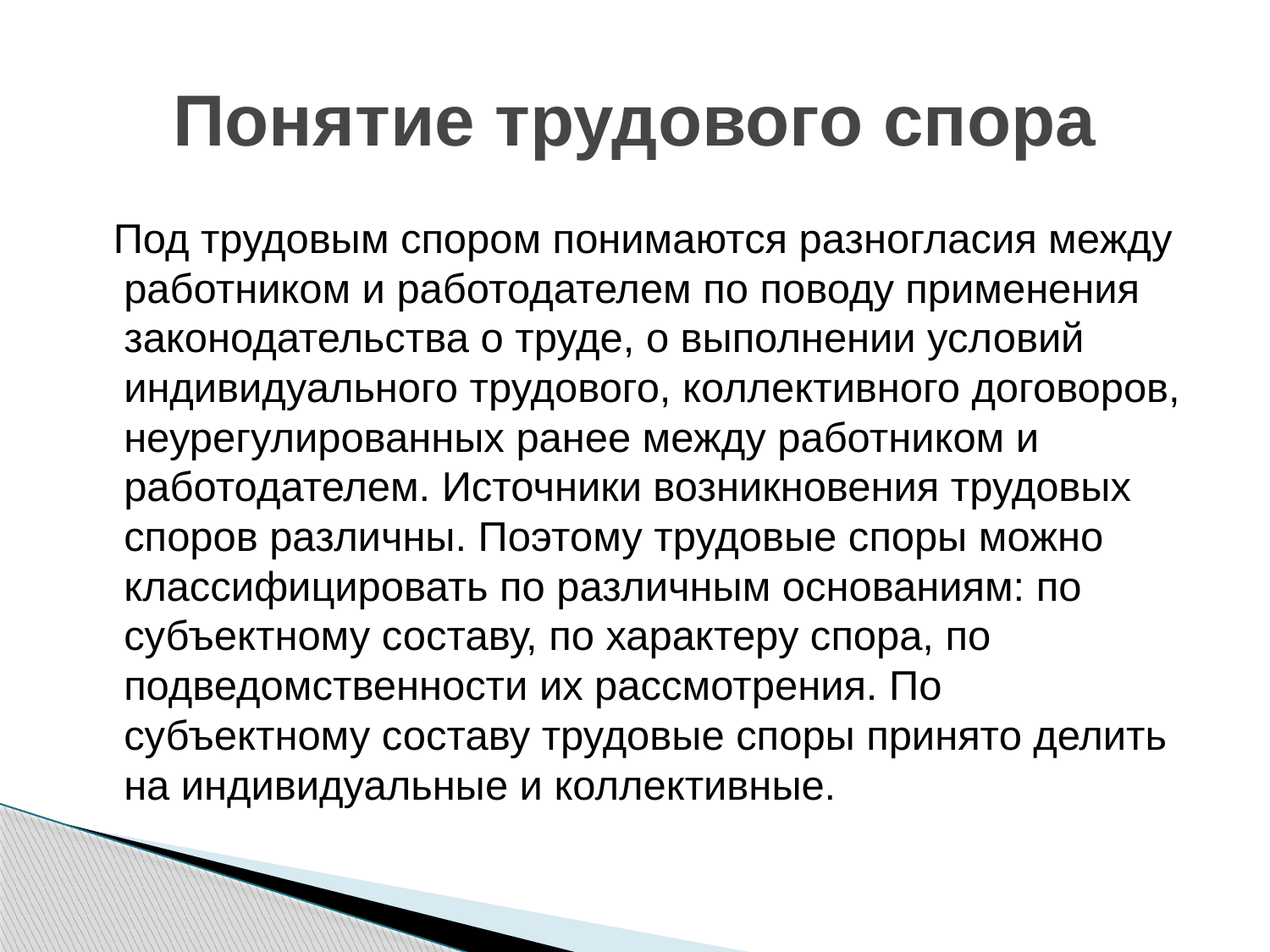

# Понятие трудового спора
  Под трудовым спором понимаются разногласия между работником и работодателем по поводу применения законодательства о труде, о выполнении условий индивидуального трудового, коллективного договоров, неурегулированных ранее между работником и работодателем. Источники возникновения трудовых споров различны. Поэтому трудовые споры можно классифицировать по различным основаниям: по субъектному составу, по характеру спора, по подведомственности их рассмотрения. По субъектному составу трудовые споры принято делить на индивидуальные и коллективные.